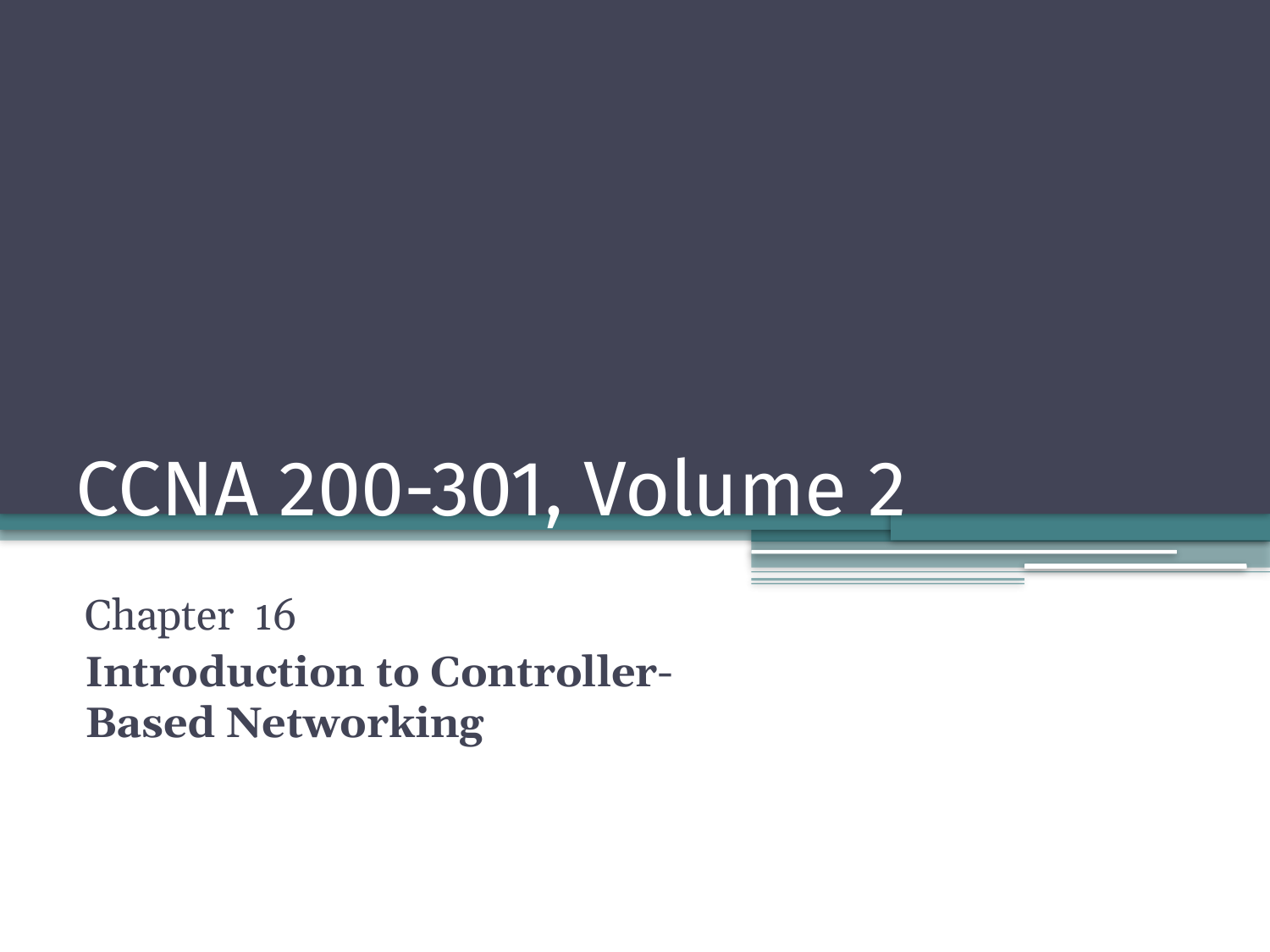

# CCNA 200-301, Volume 2
Chapter  16
Introduction to Controller-Based Networking